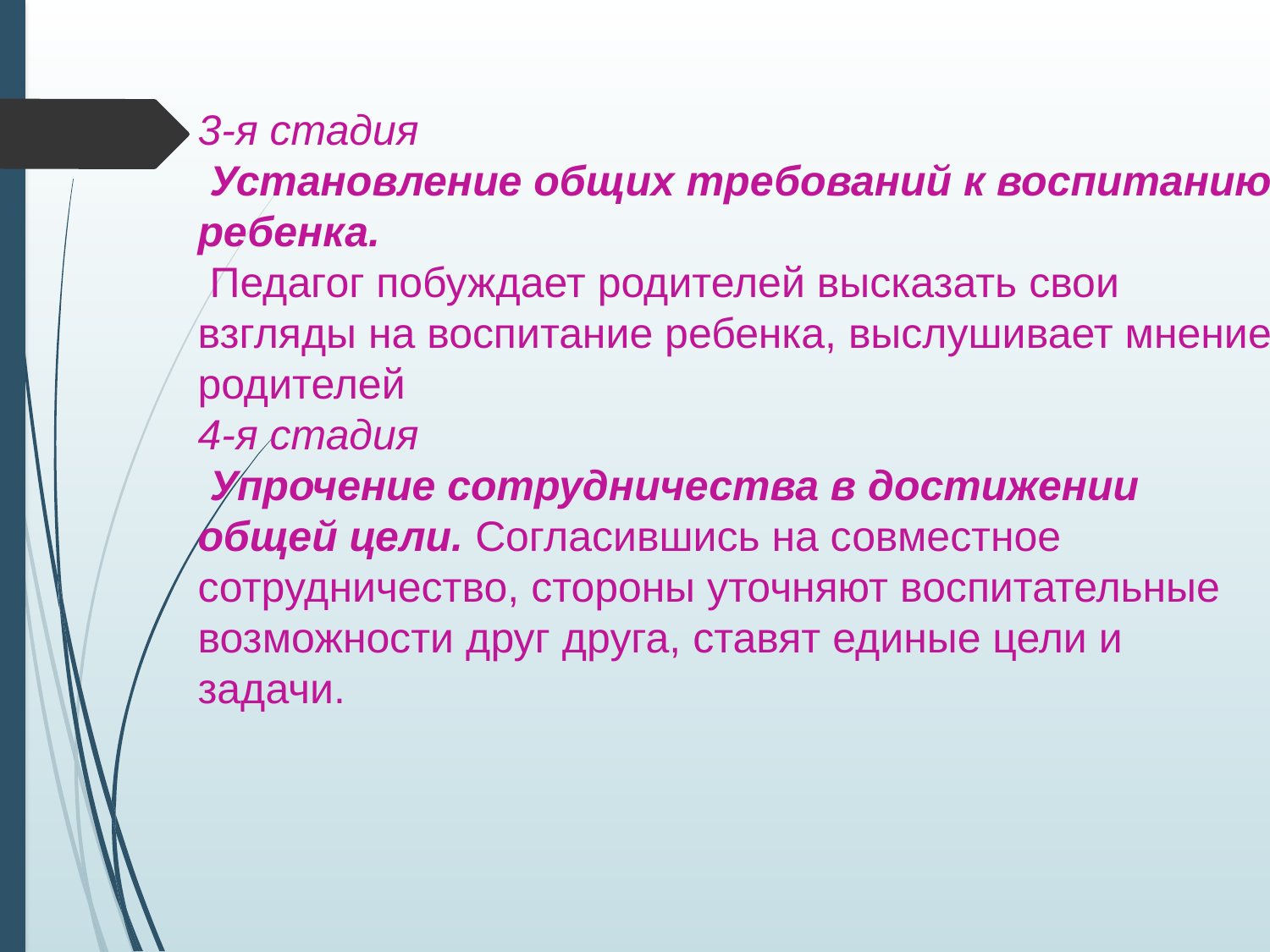

# 3-я стадия Установление общих требований к воспитанию ребенка. Педагог побуждает родителей высказать свои взгляды на воспитание ребенка, выслушивает мнение родителей 4-я стадия Упрочение сотрудничества в достижении общей цели. Согласившись на совместное сотрудничество, стороны уточняют воспитательные возможности друг друга, ставят единые цели и задачи.